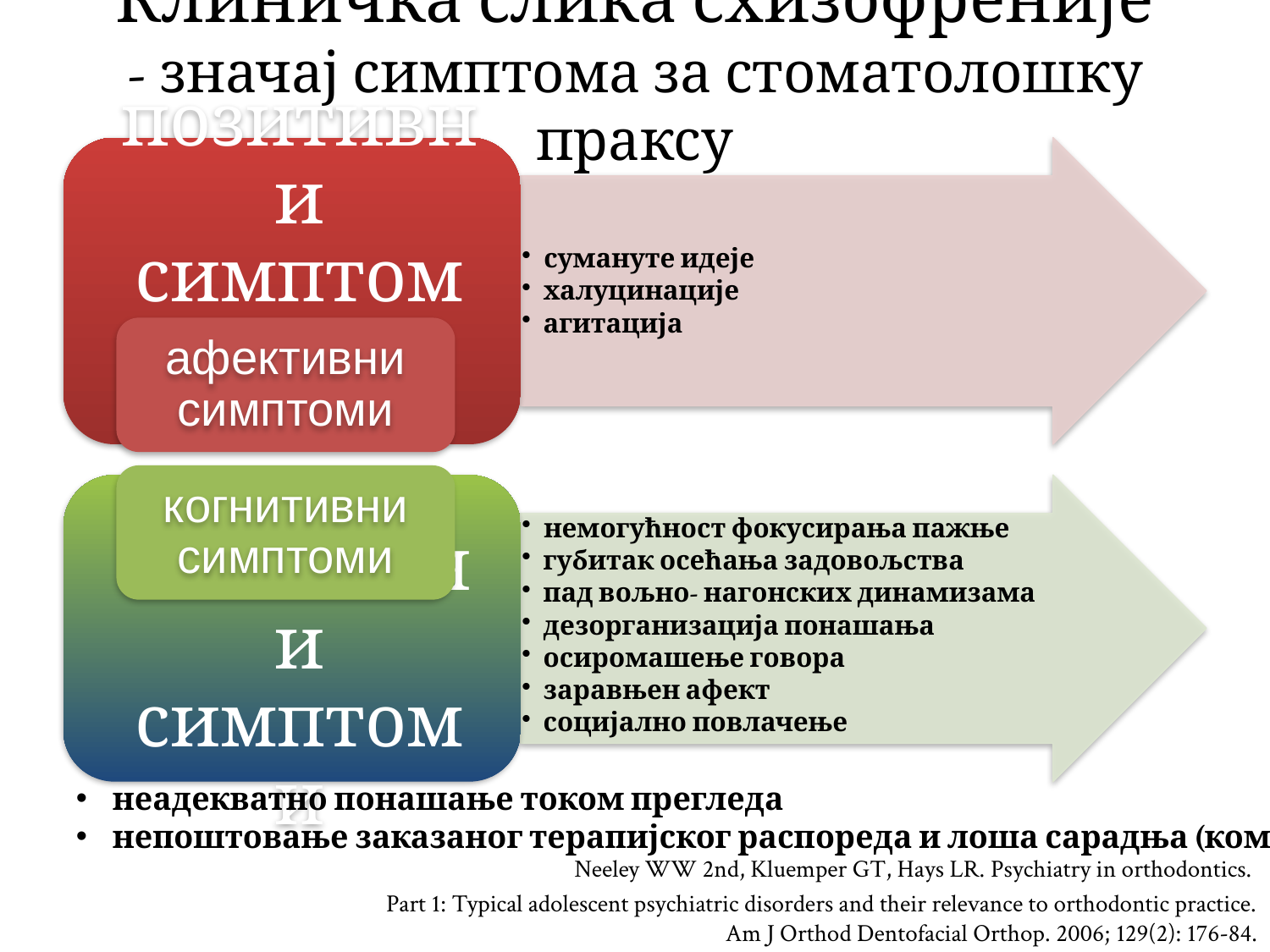

# Клиничка слика схизофреније - значај симптома за стоматолошку праксу

 сумануте идеје
 халуцинације
 агитација
позитивни симптоми

 немогућност фокусирања пажње
 губитак осећања задовољства
 пад вољно- нагонских динамизама
 дезорганизација понашања
 осиромашење говора
 заравњен афект
 социјално повлачење

негативни симптоми

афективни симптоми

когнитивни симптоми
 неадекватно понашање током прегледа
 непоштовање заказаног терапијског распореда и лоша сарадња (комплијанса)
Neeley WW 2nd, Kluemper GT, Hays LR. Psychiatry in orthodontics.
Part 1: Typical adolescent psychiatric disorders and their relevance to orthodontic practice. Am J Orthod Dentofacial Orthop. 2006; 129(2): 176-84.